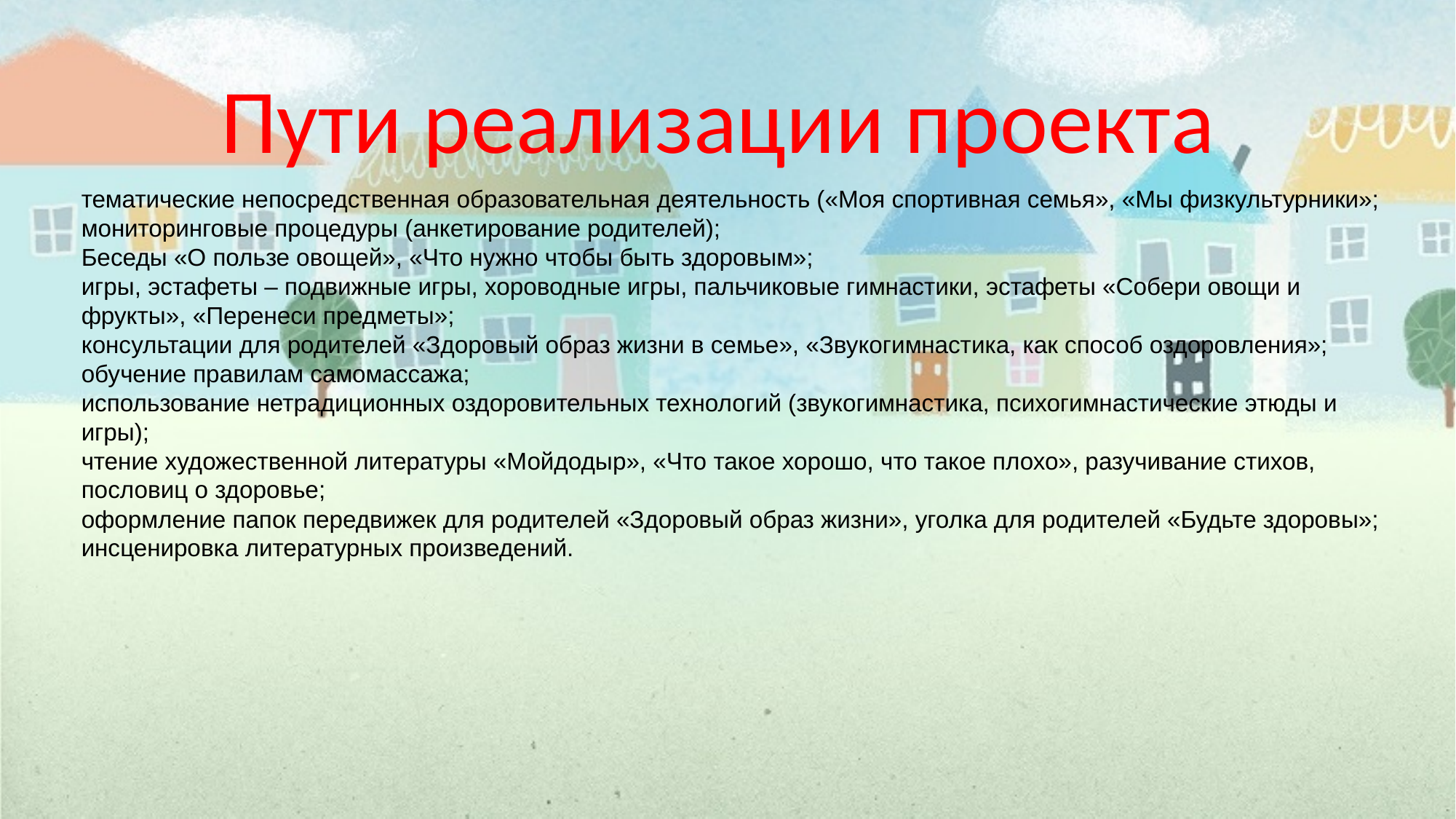

# Пути реализации проекта
тематические непосредственная образовательная деятельность («Моя спортивная семья», «Мы физкультурники»;
мониторинговые процедуры (анкетирование родителей);
Беседы «О пользе овощей», «Что нужно чтобы быть здоровым»;
игры, эстафеты – подвижные игры, хороводные игры, пальчиковые гимнастики, эстафеты «Собери овощи и фрукты», «Перенеси предметы»;
консультации для родителей «Здоровый образ жизни в семье», «Звукогимнастика, как способ оздоровления»;
обучение правилам самомассажа;
использование нетрадиционных оздоровительных технологий (звукогимнастика, психогимнастические этюды и игры);
чтение художественной литературы «Мойдодыр», «Что такое хорошо, что такое плохо», разучивание стихов, пословиц о здоровье;
оформление папок передвижек для родителей «Здоровый образ жизни», уголка для родителей «Будьте здоровы»;
инсценировка литературных произведений.